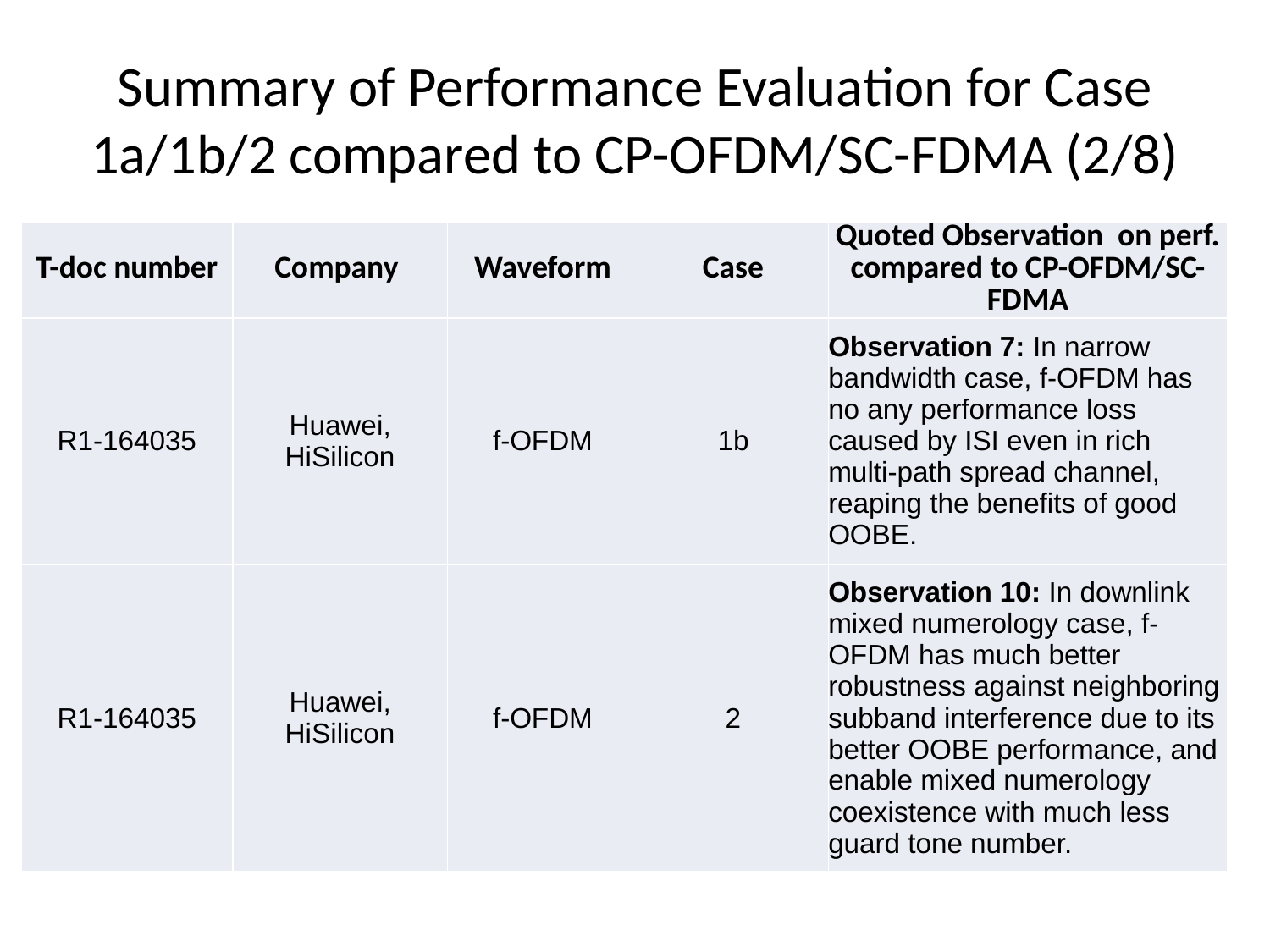

# Summary of Performance Evaluation for Case 1a/1b/2 compared to CP-OFDM/SC-FDMA (2/8)
| T-doc number | Company | Waveform | Case | Quoted Observation on perf. compared to CP-OFDM/SC-FDMA |
| --- | --- | --- | --- | --- |
| R1-164035 | Huawei, HiSilicon | f-OFDM | 1b | Observation 7: In narrow bandwidth case, f-OFDM has no any performance loss caused by ISI even in rich multi-path spread channel, reaping the benefits of good OOBE. |
| R1-164035 | Huawei, HiSilicon | f-OFDM | 2 | Observation 10: In downlink mixed numerology case, f-OFDM has much better robustness against neighboring subband interference due to its better OOBE performance, and enable mixed numerology coexistence with much less guard tone number. |